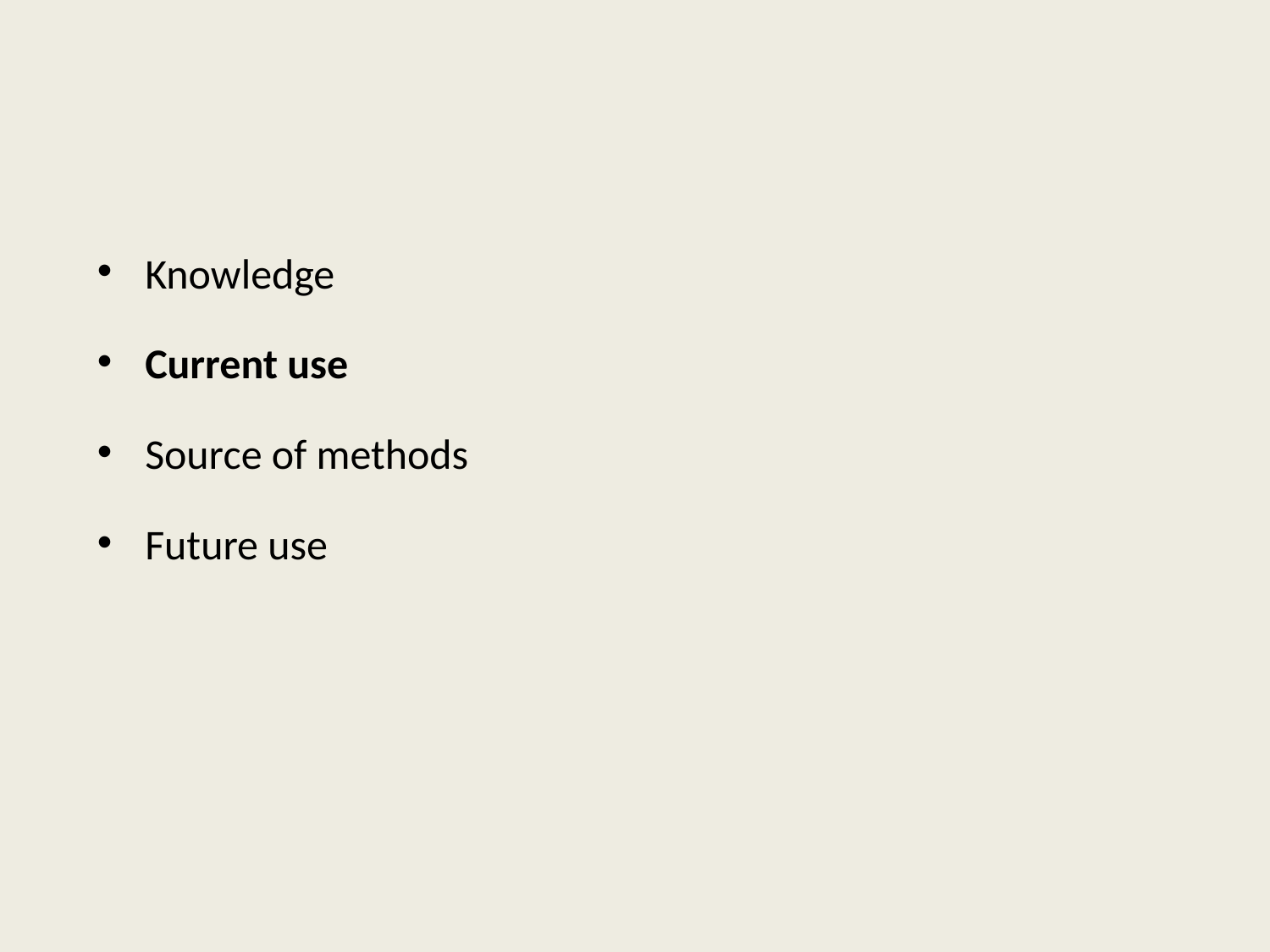

Knowledge
Current use
Source of methods
Future use